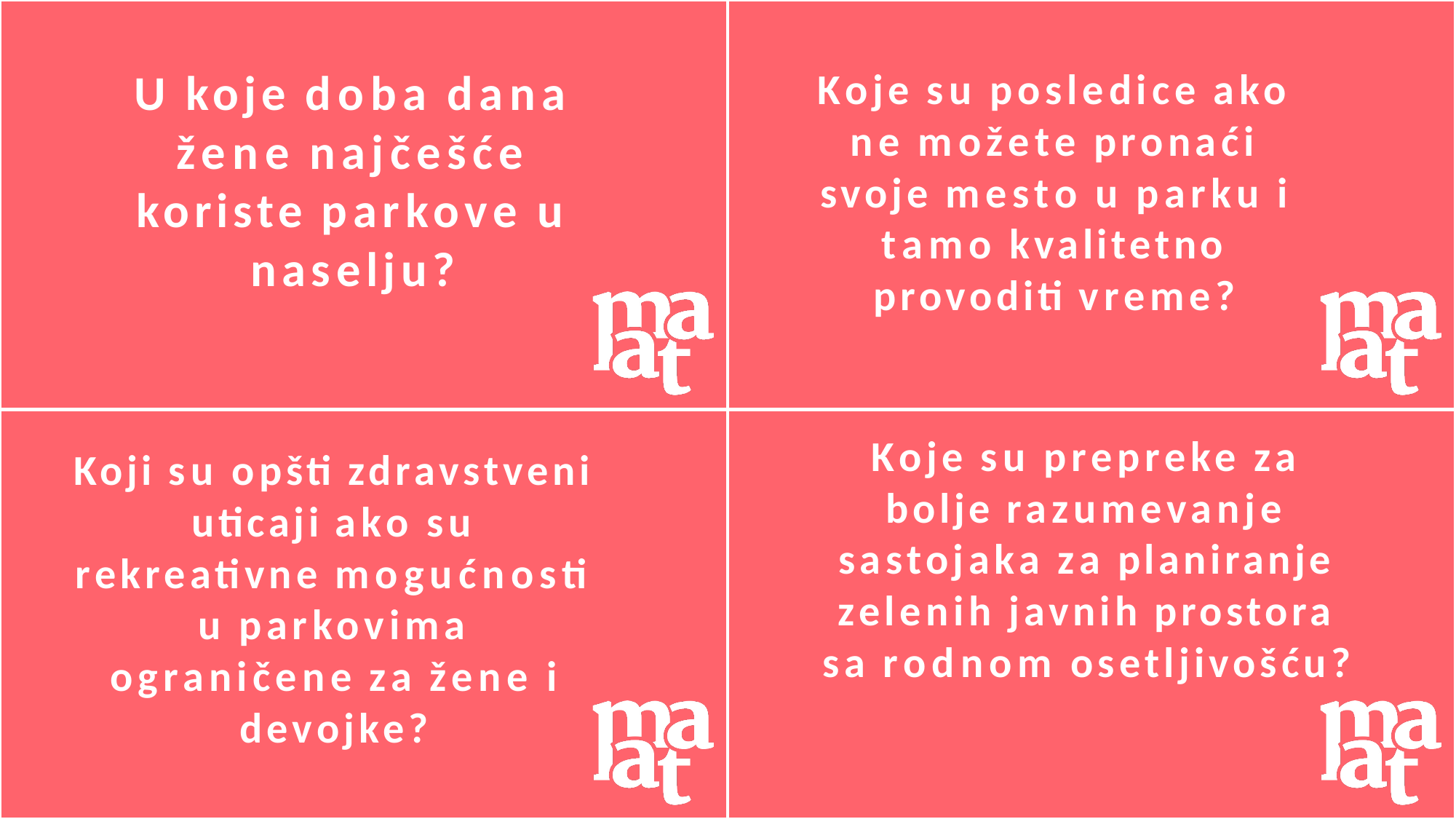

# U koje doba dana žene najčešće koriste parkove u naselju?
Koje su posledice ako ne možete pronaći svoje mesto u parku i tamo kvalitetno provoditi vreme?
Koje su prepreke za bolje razumevanje sastojaka za planiranje zelenih javnih prostora sa rodnom osetljivošću?
Koji su opšti zdravstveni uticaji ako su rekreativne mogućnosti u parkovima ograničene za žene i devojke?